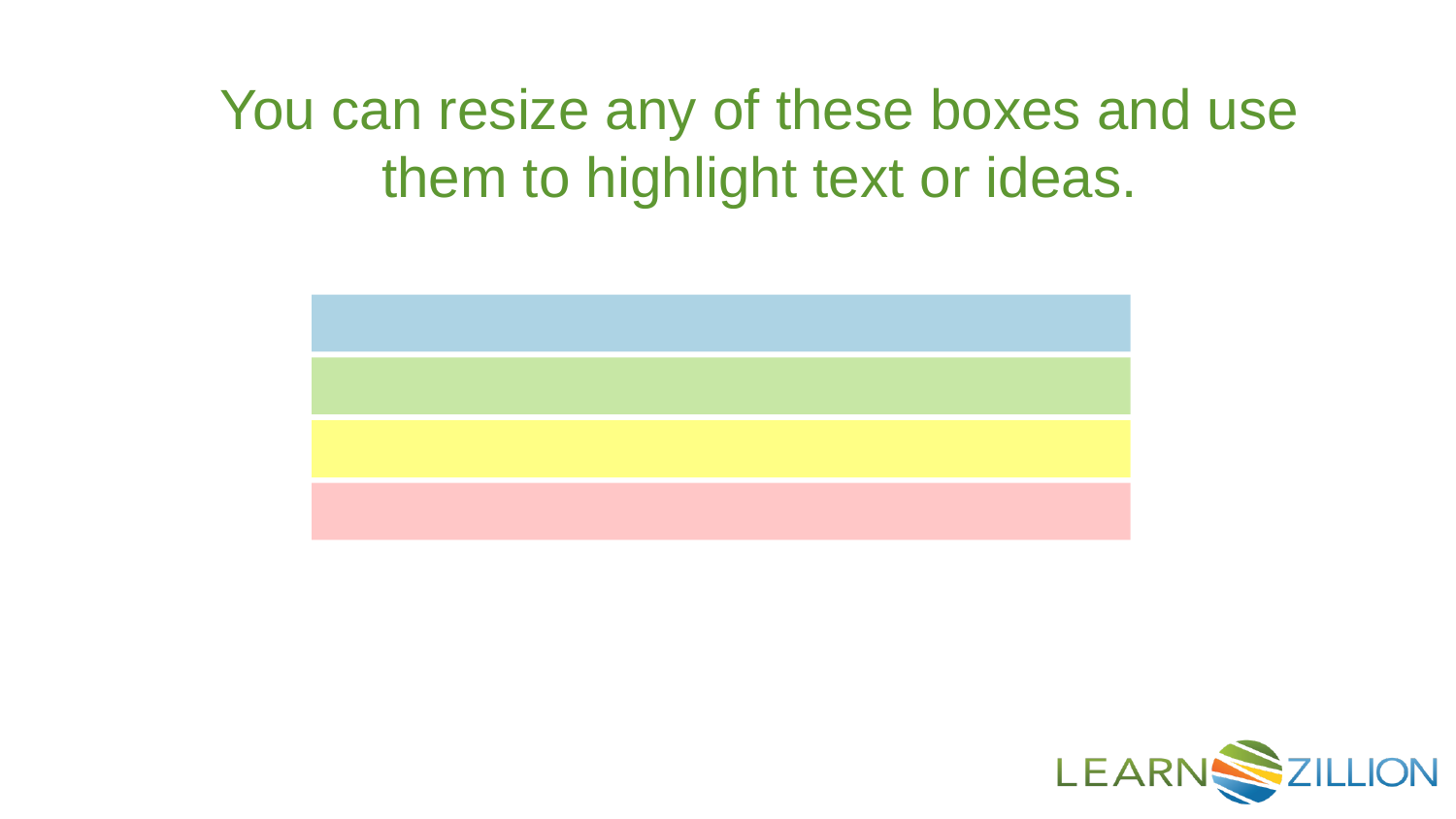

You can resize any of these boxes and use them to highlight text or ideas.